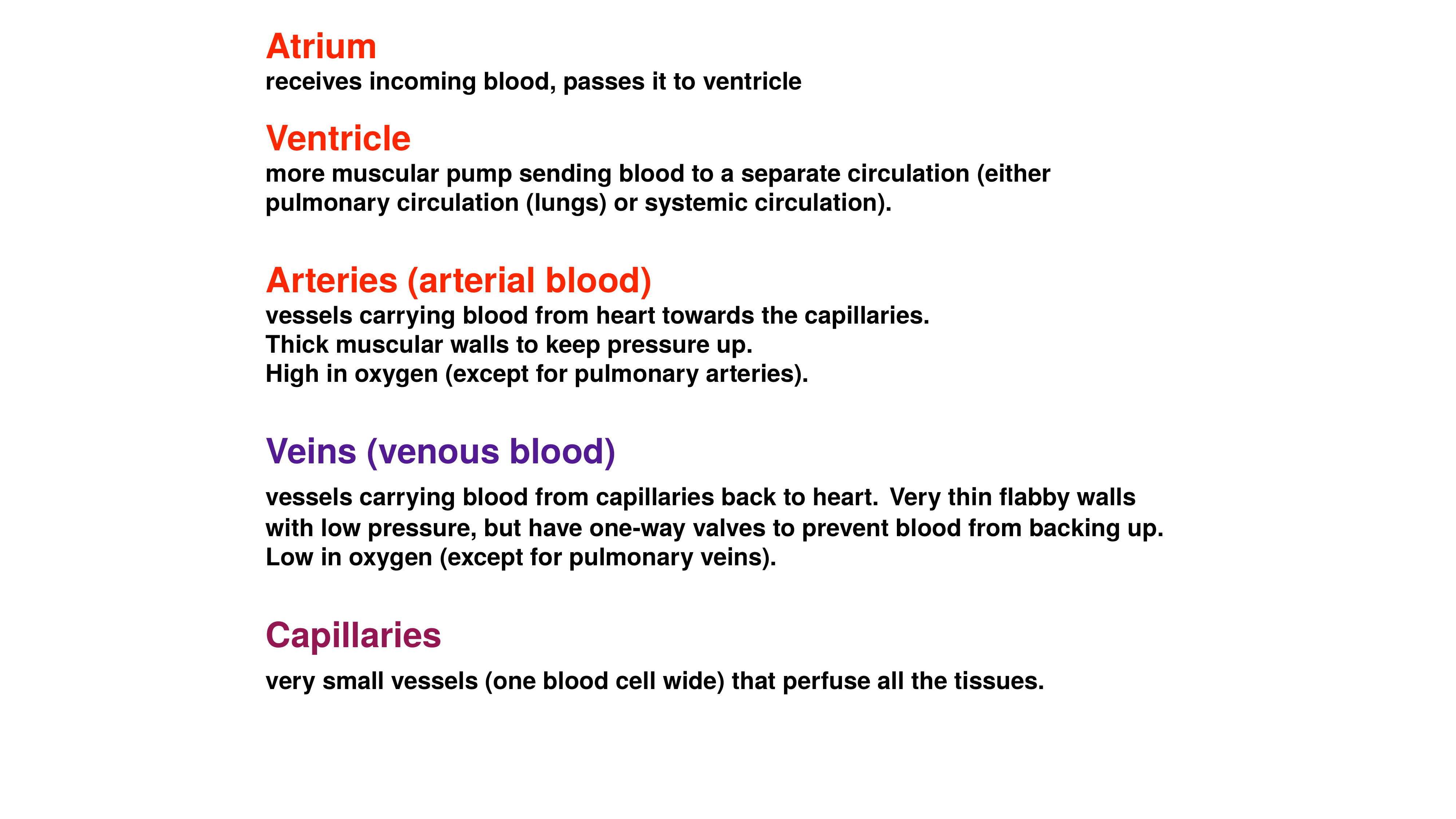

Atrium
receives incoming blood, passes it to ventricle
Ventricle
more muscular pump sending blood to a separate circulation (either pulmonary circulation (lungs) or systemic circulation).

Arteries (arterial blood)
vessels carrying blood from heart towards the capillaries.
Thick muscular walls to keep pressure up.
High in oxygen (except for pulmonary arteries).

Veins (venous blood)
vessels carrying blood from capillaries back to heart. Very thin flabby walls with low pressure, but have one-way valves to prevent blood from backing up. Low in oxygen (except for pulmonary veins).

Capillaries
very small vessels (one blood cell wide) that perfuse all the tissues.